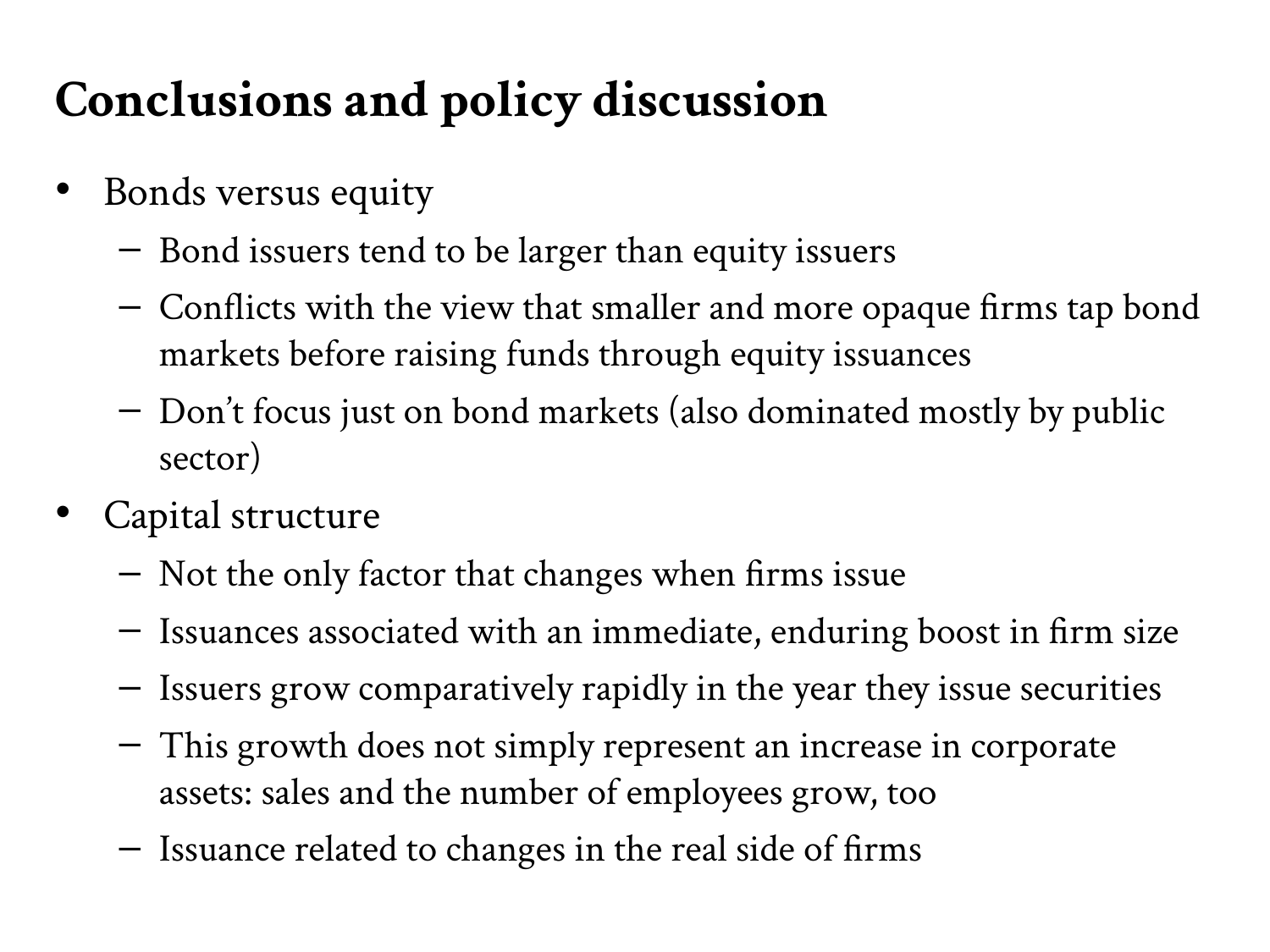

# Conclusions and policy discussion
Bonds versus equity
Bond issuers tend to be larger than equity issuers
Conflicts with the view that smaller and more opaque firms tap bond markets before raising funds through equity issuances
Don’t focus just on bond markets (also dominated mostly by public sector)
Capital structure
Not the only factor that changes when firms issue
Issuances associated with an immediate, enduring boost in firm size
Issuers grow comparatively rapidly in the year they issue securities
This growth does not simply represent an increase in corporate assets: sales and the number of employees grow, too
Issuance related to changes in the real side of firms